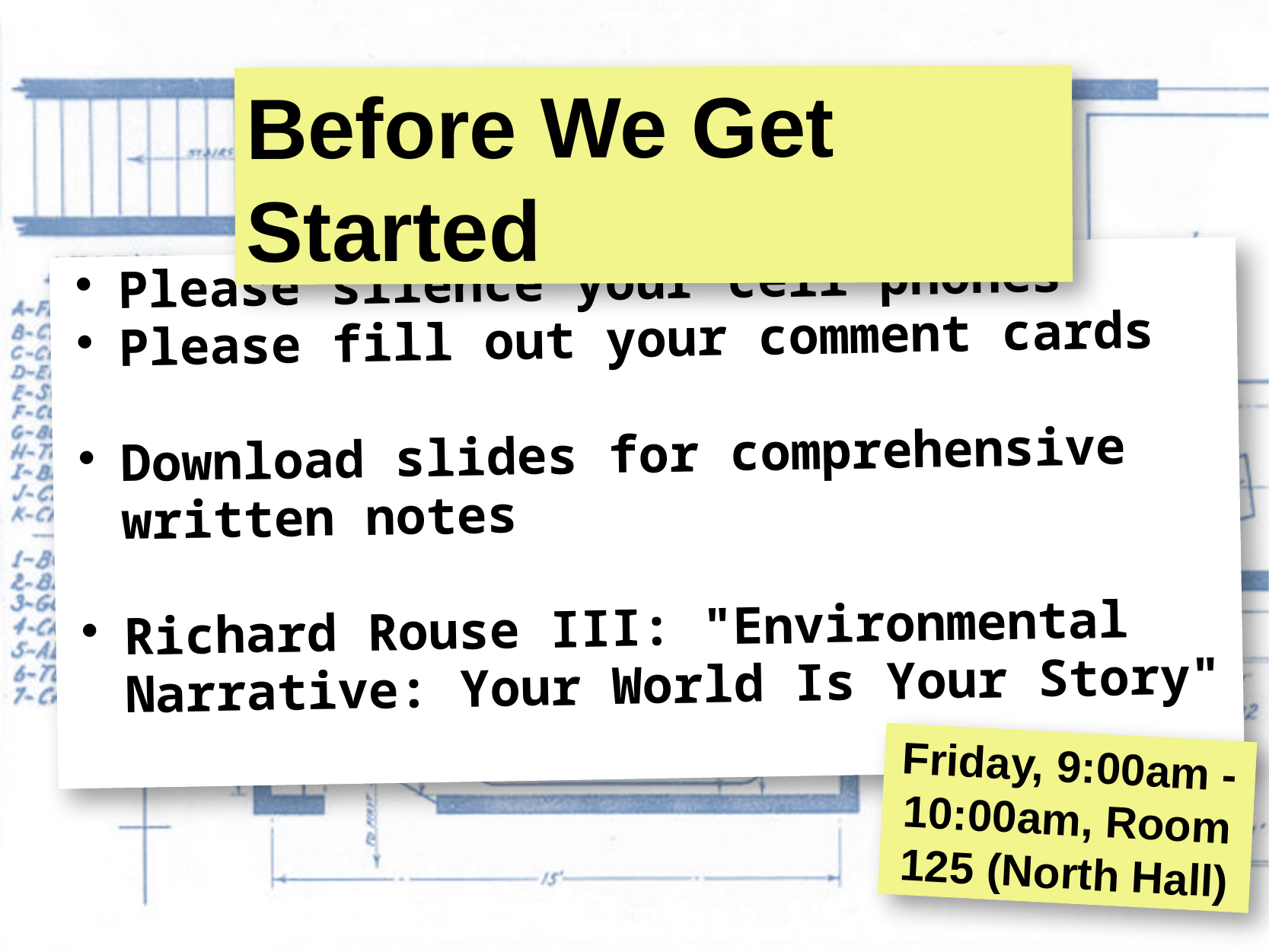

Before We Get Started
Please silence your cell phones
Please fill out your comment cards

Download slides for comprehensive written notes

Richard Rouse III: "Environmental Narrative: Your World Is Your Story"

Friday, 9:00am - 10:00am, Room 125 (North Hall)